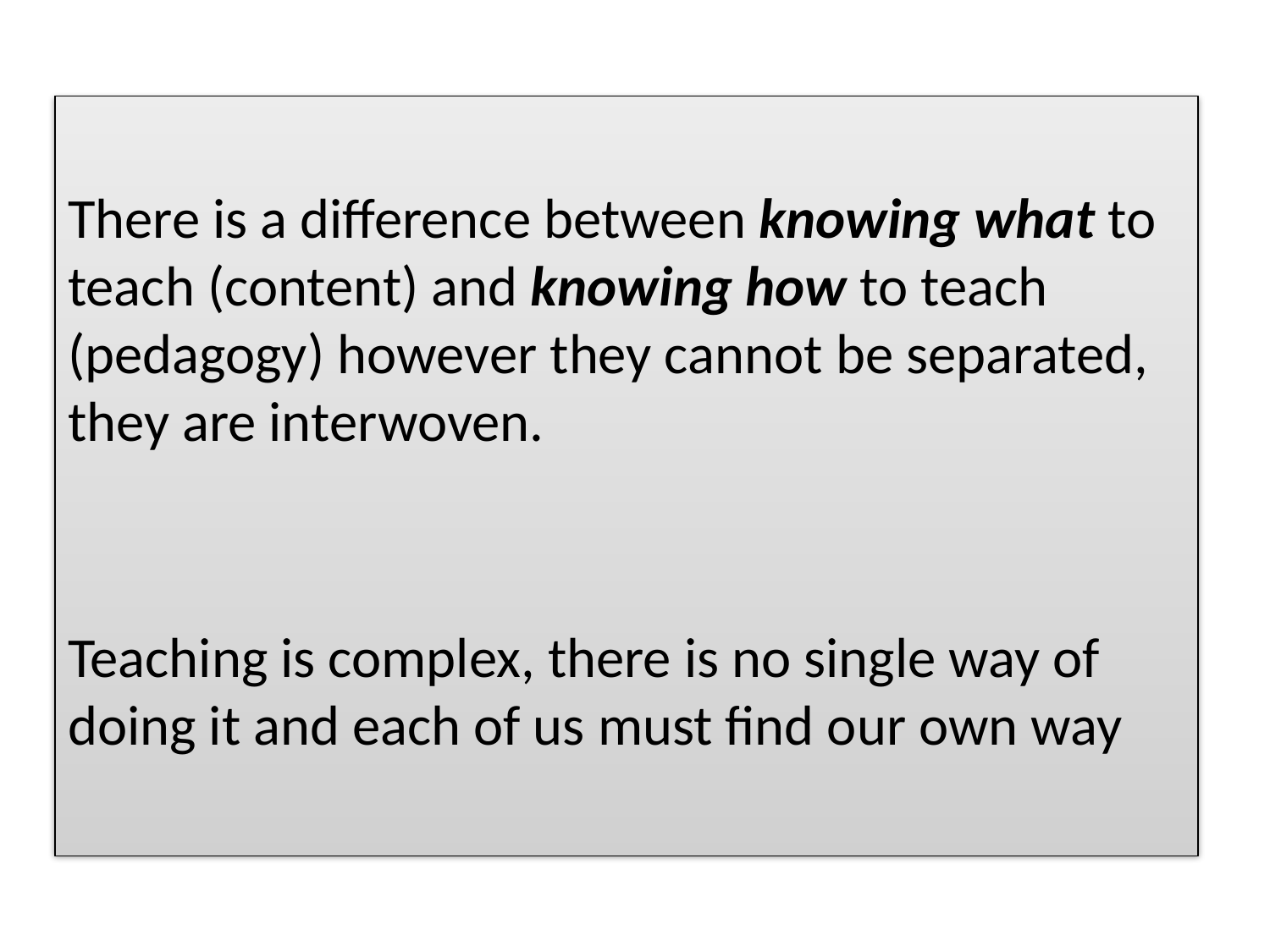

There is a difference between knowing what to teach (content) and knowing how to teach (pedagogy) however they cannot be separated, they are interwoven.

Teaching is complex, there is no single way of doing it and each of us must find our own way